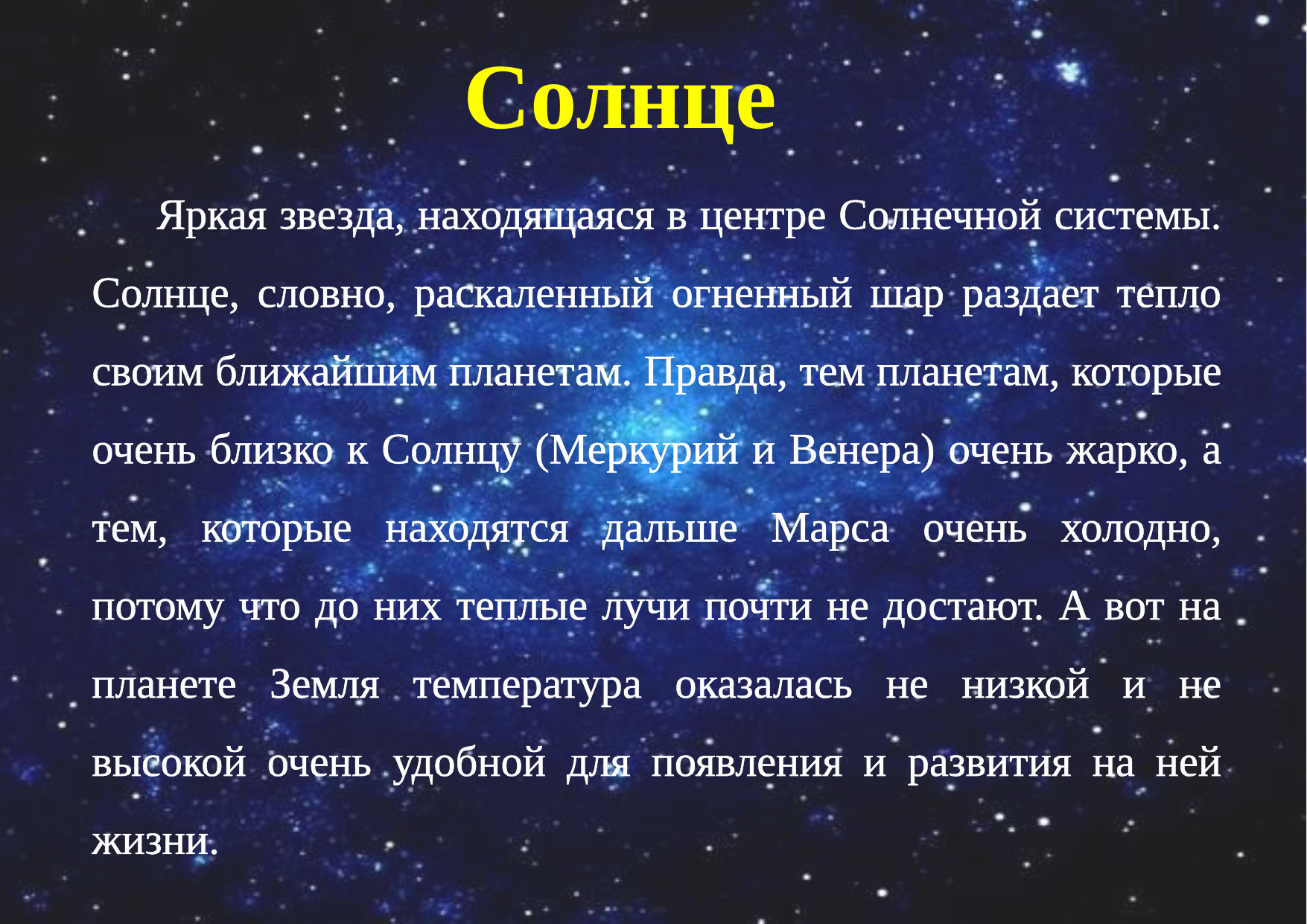

Солнце
Яркая звезда, находящаяся в центре Солнечной системы. Солнце, словно, раскаленный огненный шар раздает тепло своим ближайшим планетам. Правда, тем планетам, которые очень близко к Солнцу (Меркурий и Венера) очень жарко, а тем, которые находятся дальше Марса очень холодно, потому что до них теплые лучи почти не достают. А вот на планете Земля температура оказалась не низкой и не высокой очень удобной для появления и развития на ней жизни.